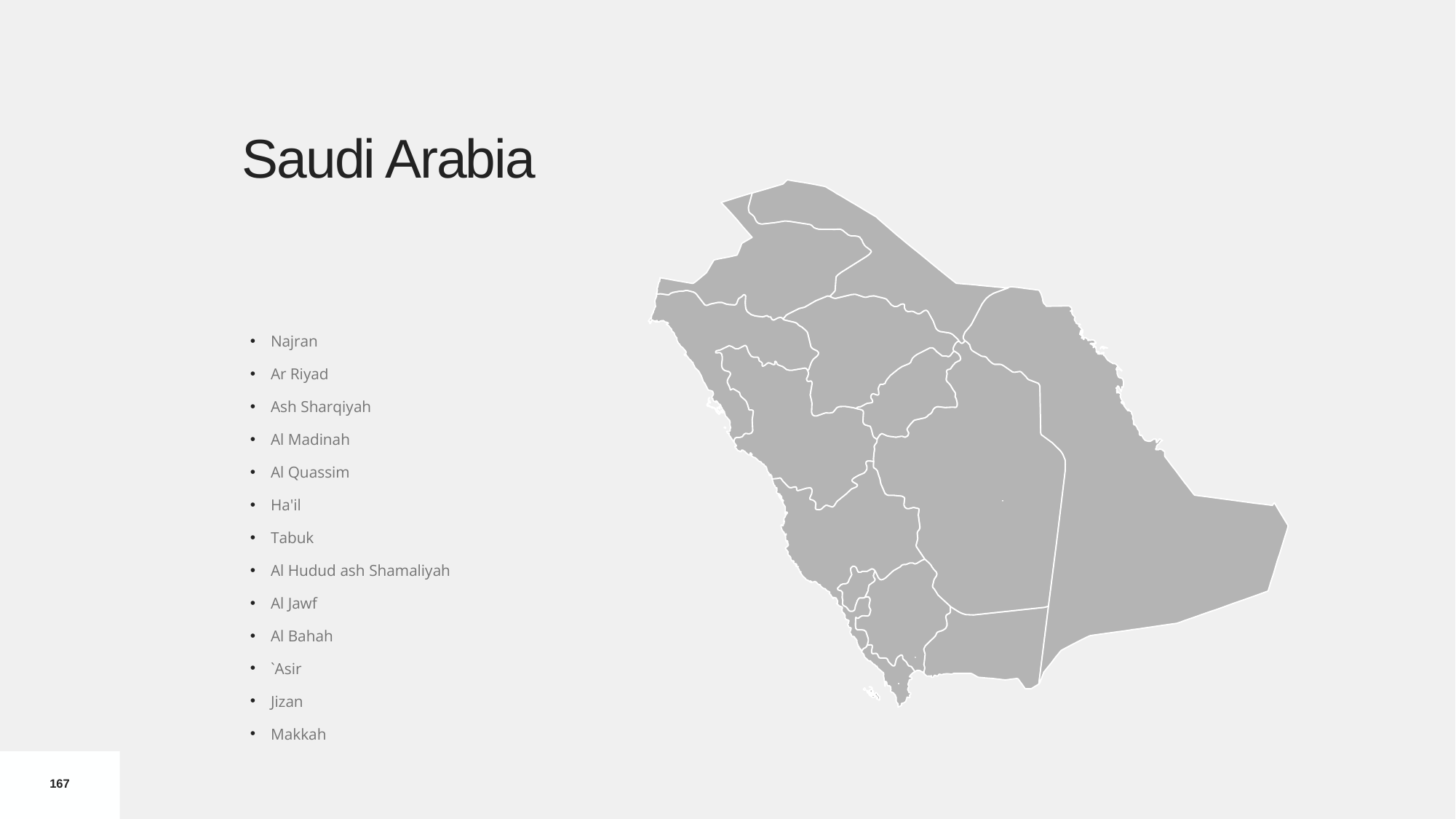

# Saudi Arabia

Najran
Ar Riyad
Ash Sharqiyah
Al Madinah
Al Quassim
Ha'il
Tabuk
Al Hudud ash Shamaliyah
Al Jawf
Al Bahah
`Asir
Jizan
Makkah